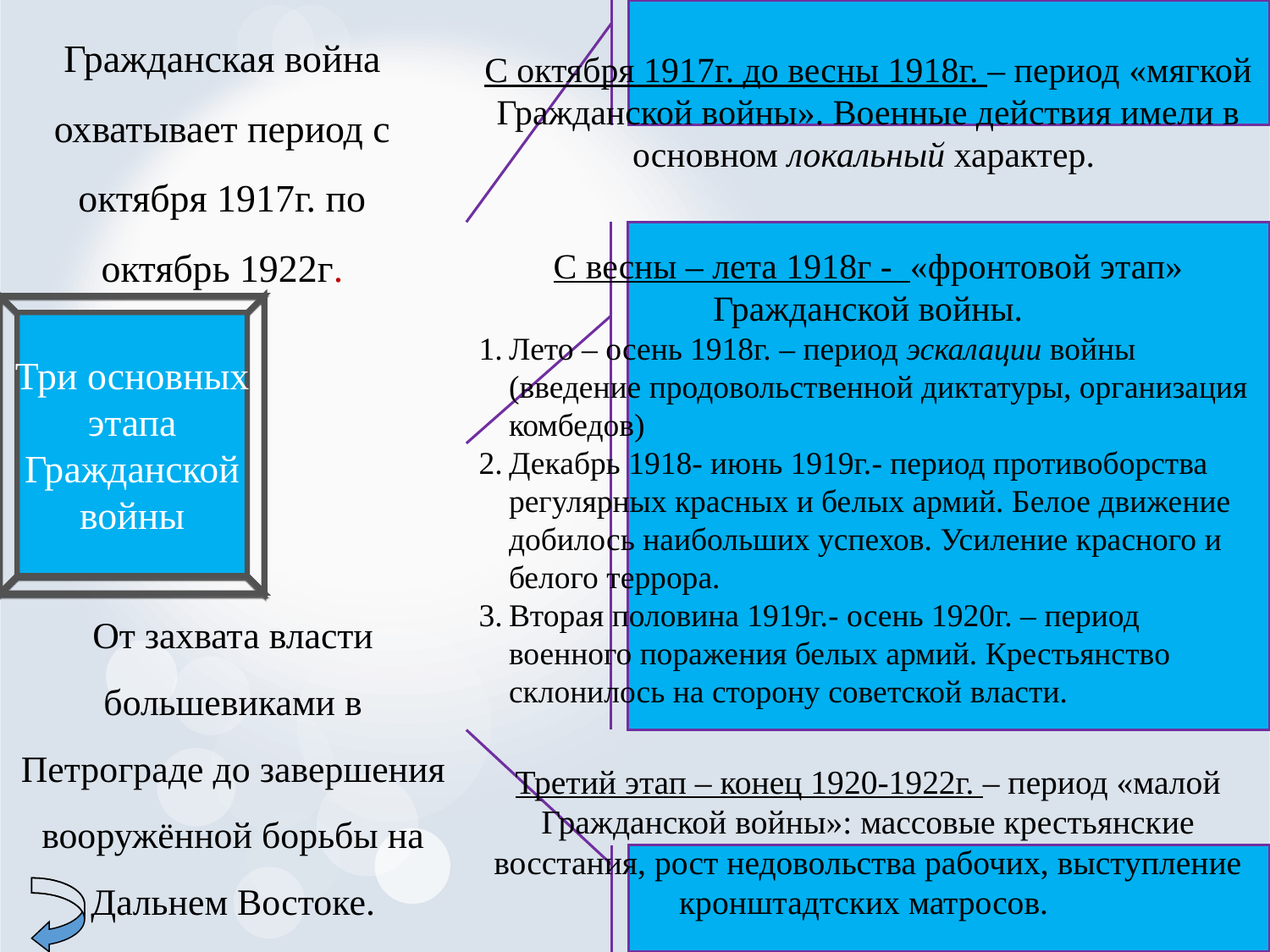

С октября 1917г. до весны 1918г. – период «мягкой Гражданской войны». Военные действия имели в основном локальный характер.
Гражданская война охватывает период с октября 1917г. по октябрь 1922г.
С весны – лета 1918г -  «фронтовой этап» Гражданской войны.
Лето – осень 1918г. – период эскалации войны (введение продовольственной диктатуры, организация комбедов)
Декабрь 1918- июнь 1919г.- период противоборства регулярных красных и белых армий. Белое движение добилось наибольших успехов. Усиление красного и белого террора.
Вторая половина 1919г.- осень 1920г. – период военного поражения белых армий. Крестьянство склонилось на сторону советской власти.
Три основных этапа Гражданской войны
От захвата власти большевиками в Петрограде до завершения вооружённой борьбы на Дальнем Востоке.
Третий этап – конец 1920-1922г. – период «малой Гражданской войны»: массовые крестьянские восстания, рост недовольства рабочих, выступление кронштадтских матросов.